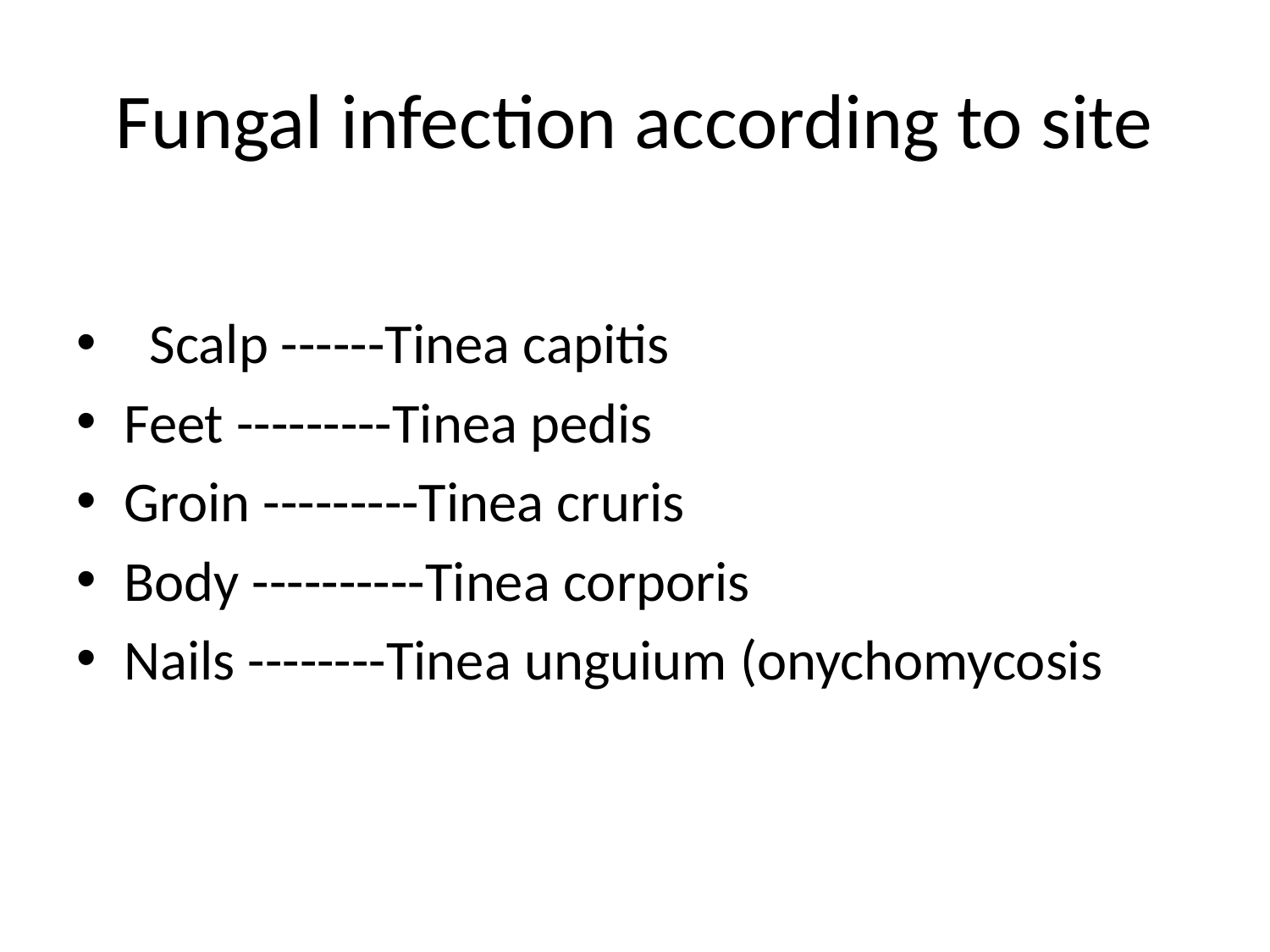

# Fungal infection according to site

  Scalp ------Tinea capitis
Feet ---------Tinea pedis
Groin ---------Tinea cruris
Body ----------Tinea corporis
Nails --------Tinea unguium (onychomycosis